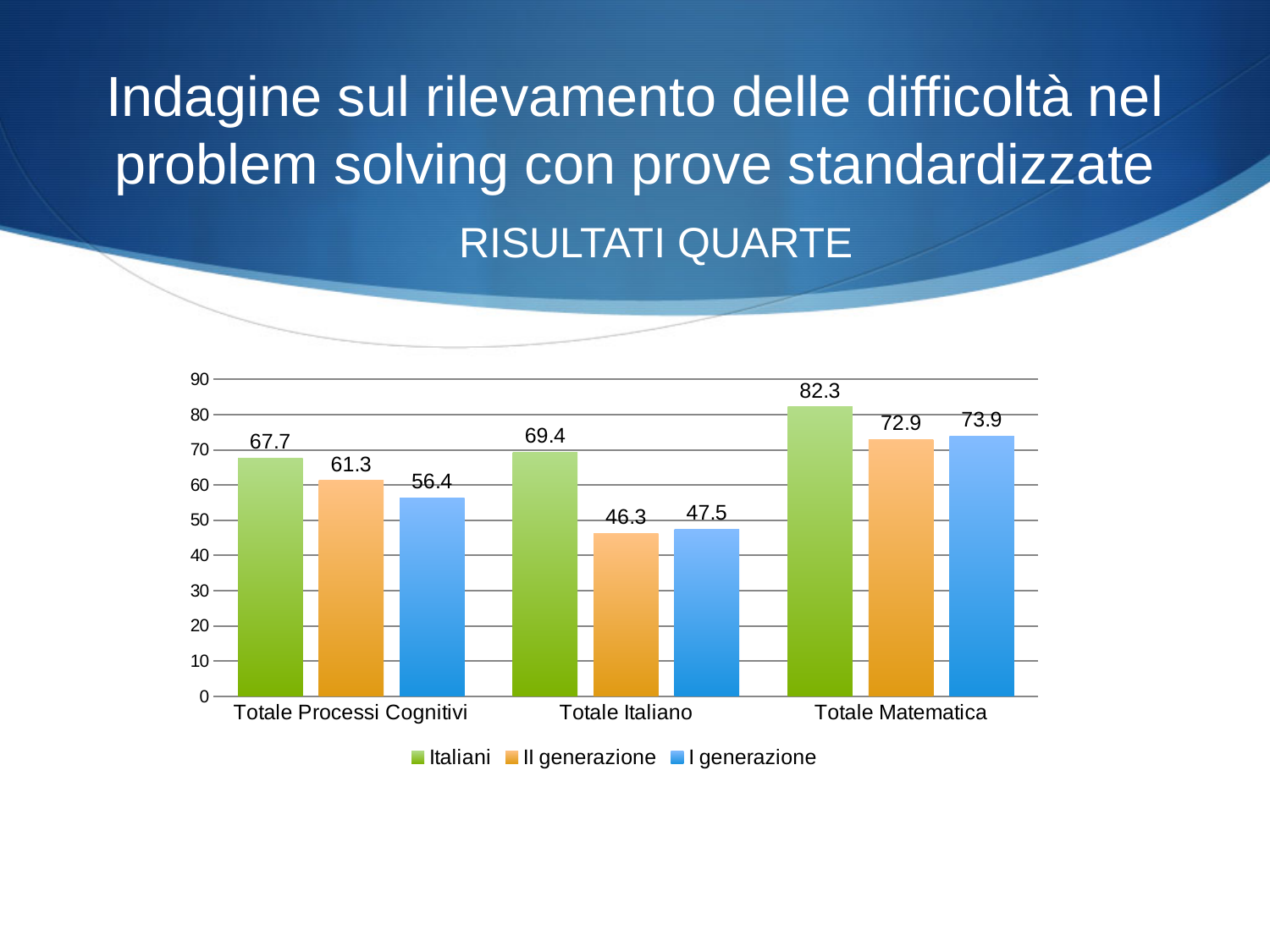

# Indagine sul rilevamento delle difficoltà nel problem solving con prove standardizzate
RISULTATI QUARTE

### Chart

| Category | Italiani | II generazione | I generazione |
|---|---|---|---|
| Totale Processi Cognitivi | 67.7 | 61.3 | 56.4 |
| Totale Italiano | 69.4 | 46.3 | 47.5 |
| Totale Matematica | 82.3 | 72.9 | 73.9 |